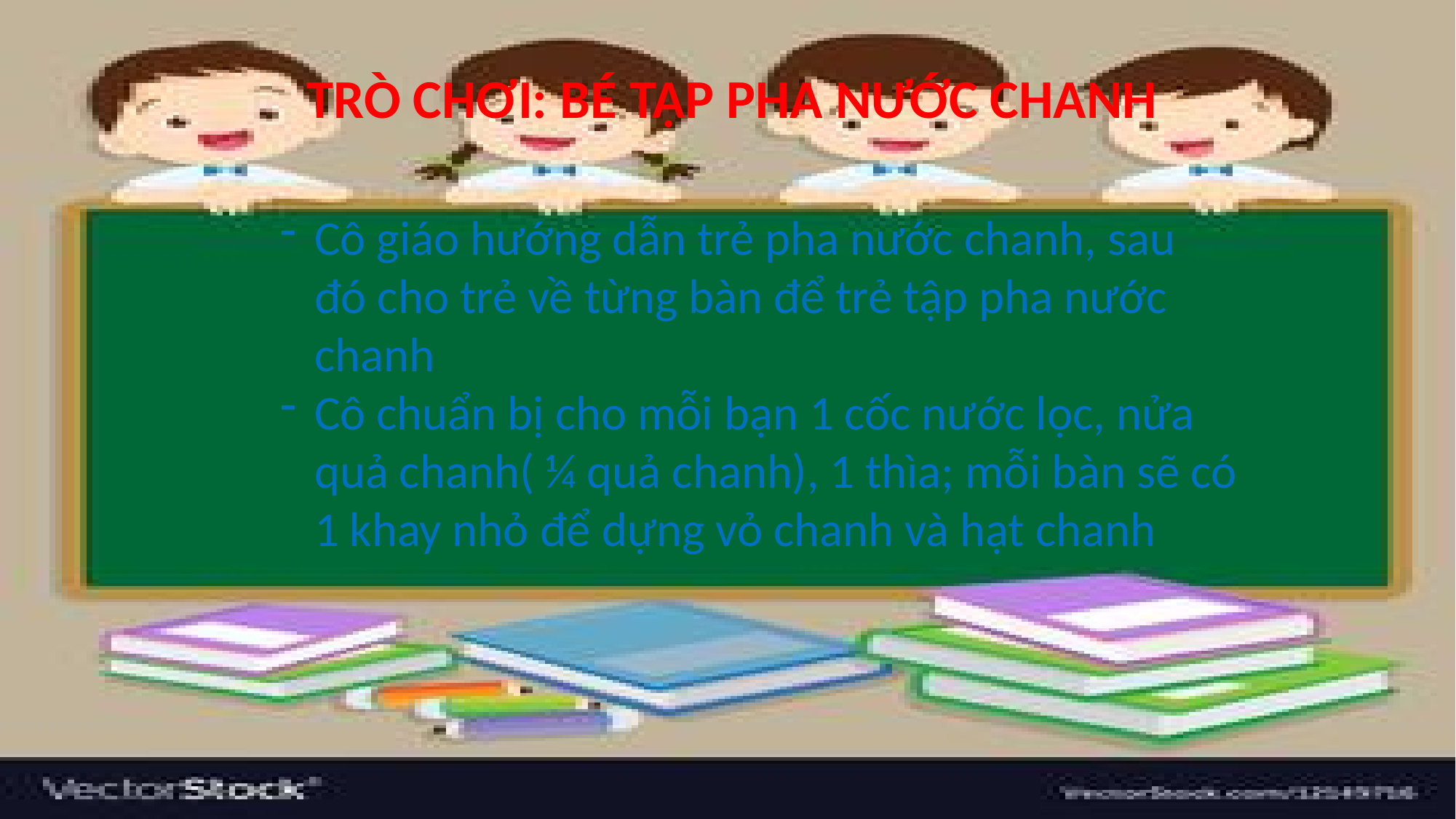

TRÒ CHƠI: BÉ TẬP PHA NƯỚC CHANH
Cô giáo hướng dẫn trẻ pha nước chanh, sau đó cho trẻ về từng bàn để trẻ tập pha nước chanh
Cô chuẩn bị cho mỗi bạn 1 cốc nước lọc, nửa quả chanh( ¼ quả chanh), 1 thìa; mỗi bàn sẽ có 1 khay nhỏ để dựng vỏ chanh và hạt chanh